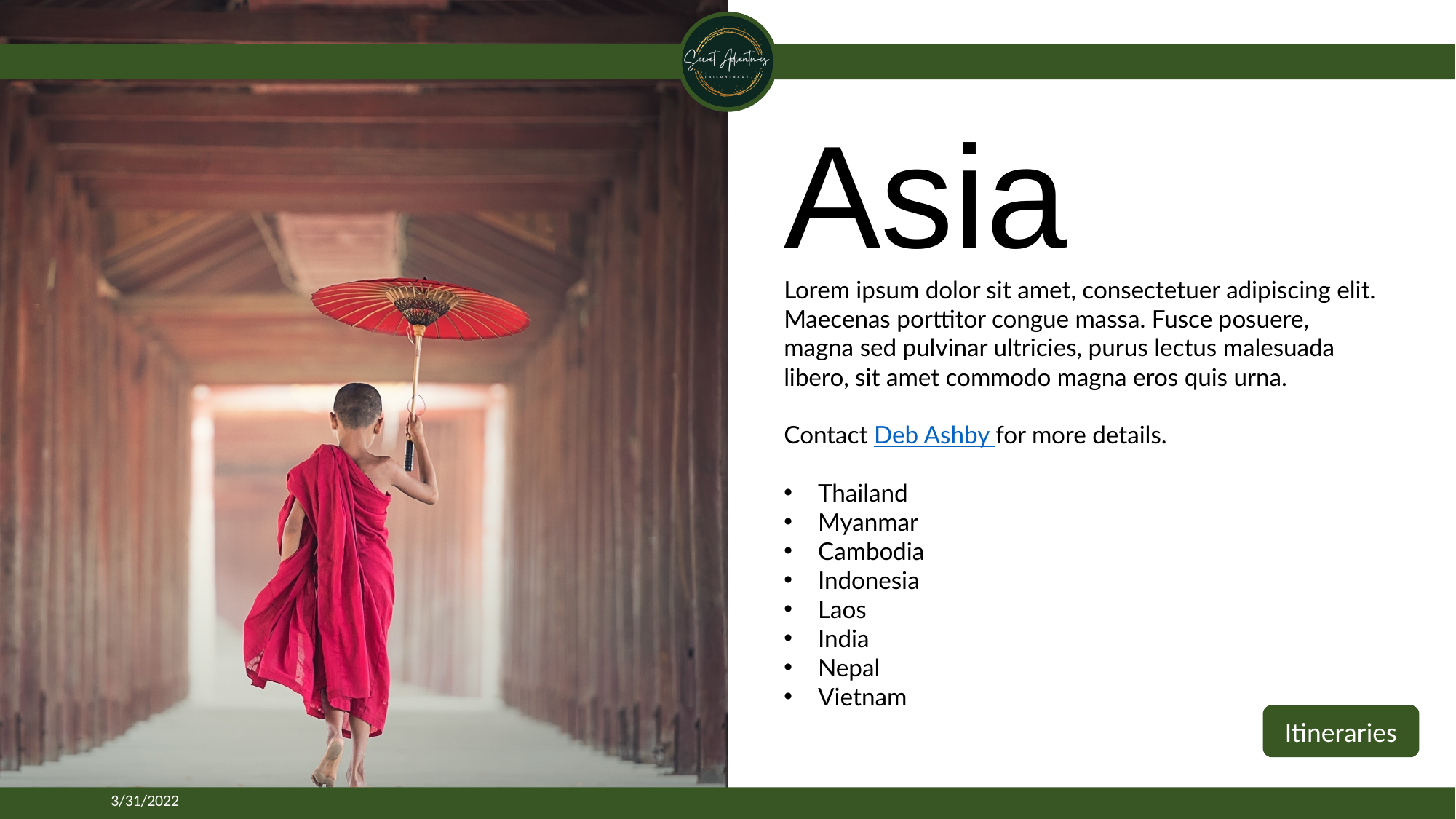

Asia
Lorem ipsum dolor sit amet, consectetuer adipiscing elit. Maecenas porttitor congue massa. Fusce posuere, magna sed pulvinar ultricies, purus lectus malesuada libero, sit amet commodo magna eros quis urna.

Contact Deb Ashby for more details.

Thailand
Myanmar
Cambodia
Indonesia
Laos
India
Nepal
Vietnam

Itineraries
3/31/2022
Secret Adventures
13